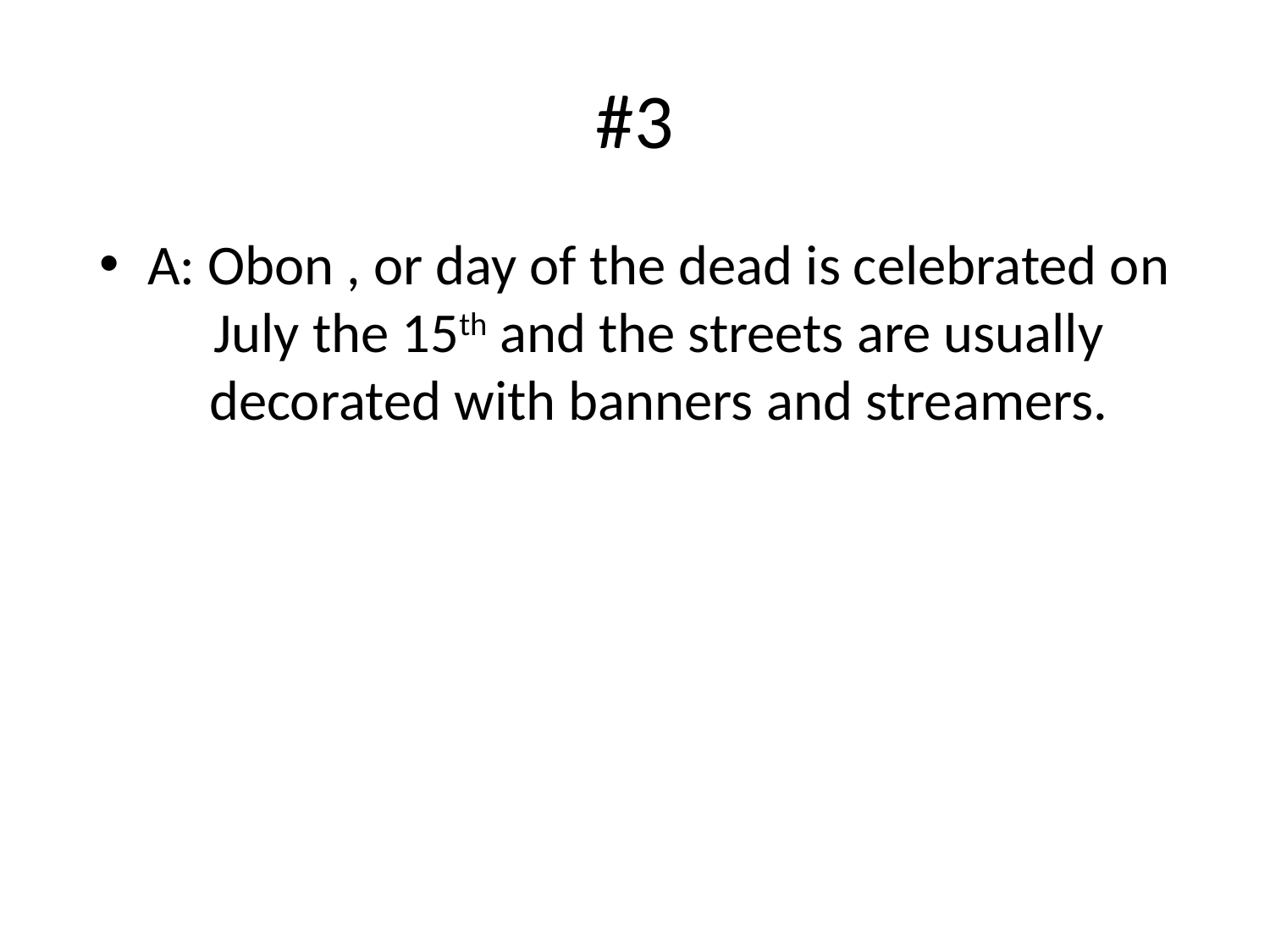

# #3
A: Obon , or day of the dead is celebrated on July the 15th and the streets are usually decorated with banners and streamers.